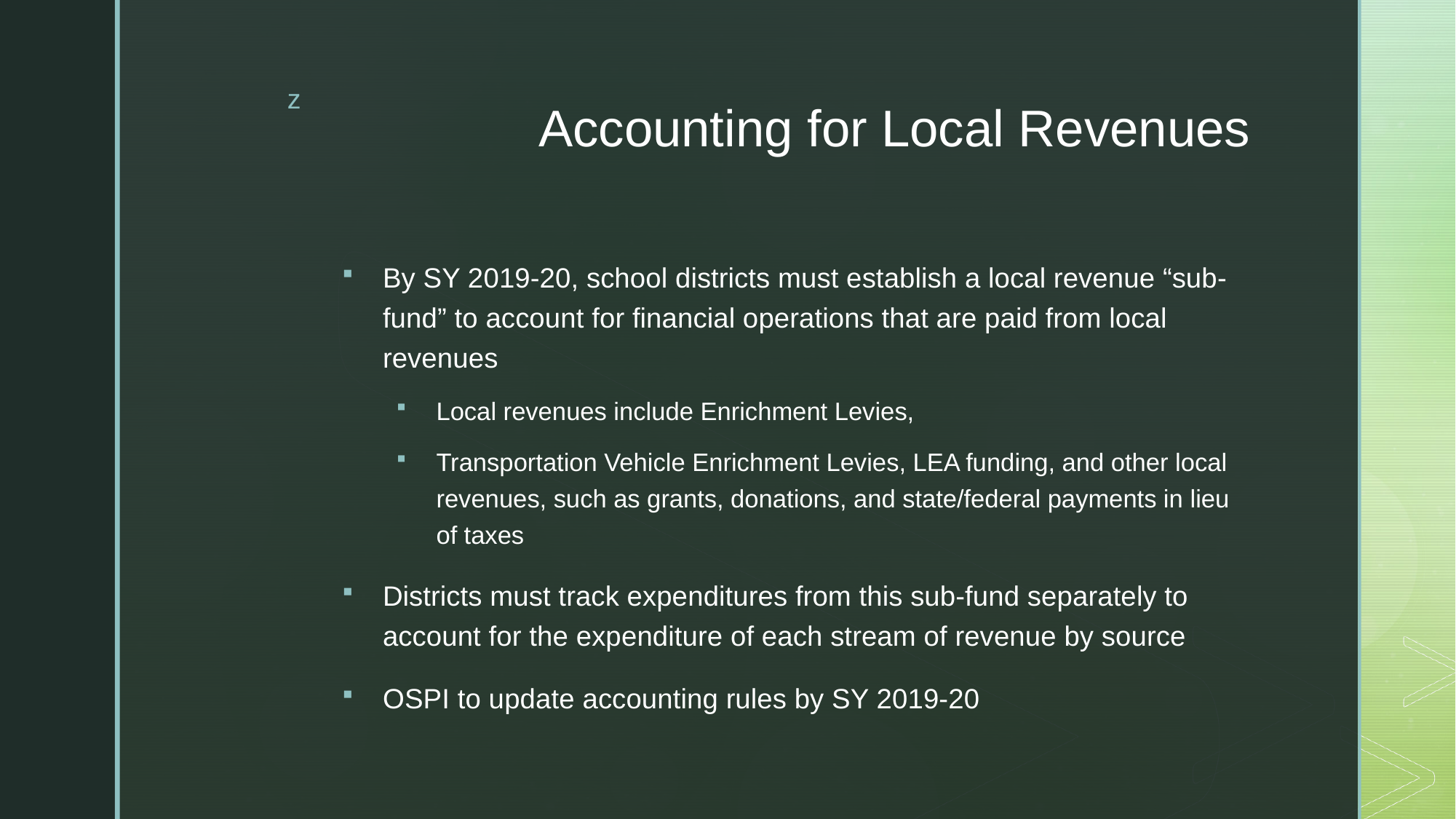

# Accounting for Local Revenues
By SY 2019-20, school districts must establish a local revenue “sub-fund” to account for financial operations that are paid from local revenues
Local revenues include Enrichment Levies,
Transportation Vehicle Enrichment Levies, LEA funding, and other local revenues, such as grants, donations, and state/federal payments in lieu of taxes
Districts must track expenditures from this sub-fund separately to account for the expenditure of each stream of revenue by source
OSPI to update accounting rules by SY 2019-20